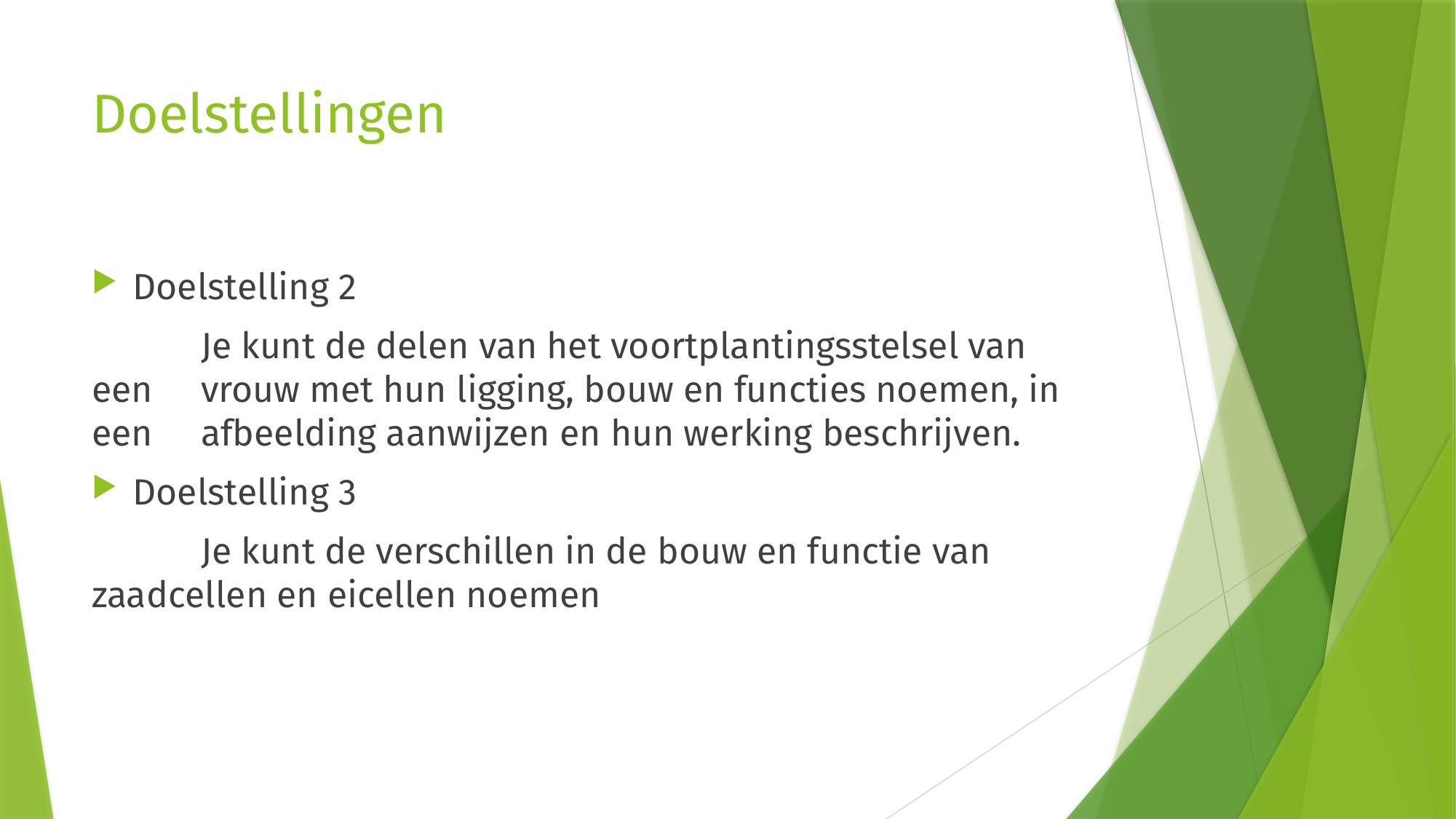

# Doelstellingen
Doelstelling 2
	Je kunt de delen van het voortplantingsstelsel van een 	vrouw met hun ligging, bouw en functies noemen, in een 	afbeelding aanwijzen en hun werking beschrijven.
Doelstelling 3
	Je kunt de verschillen in de bouw en functie van 	zaadcellen en eicellen noemen